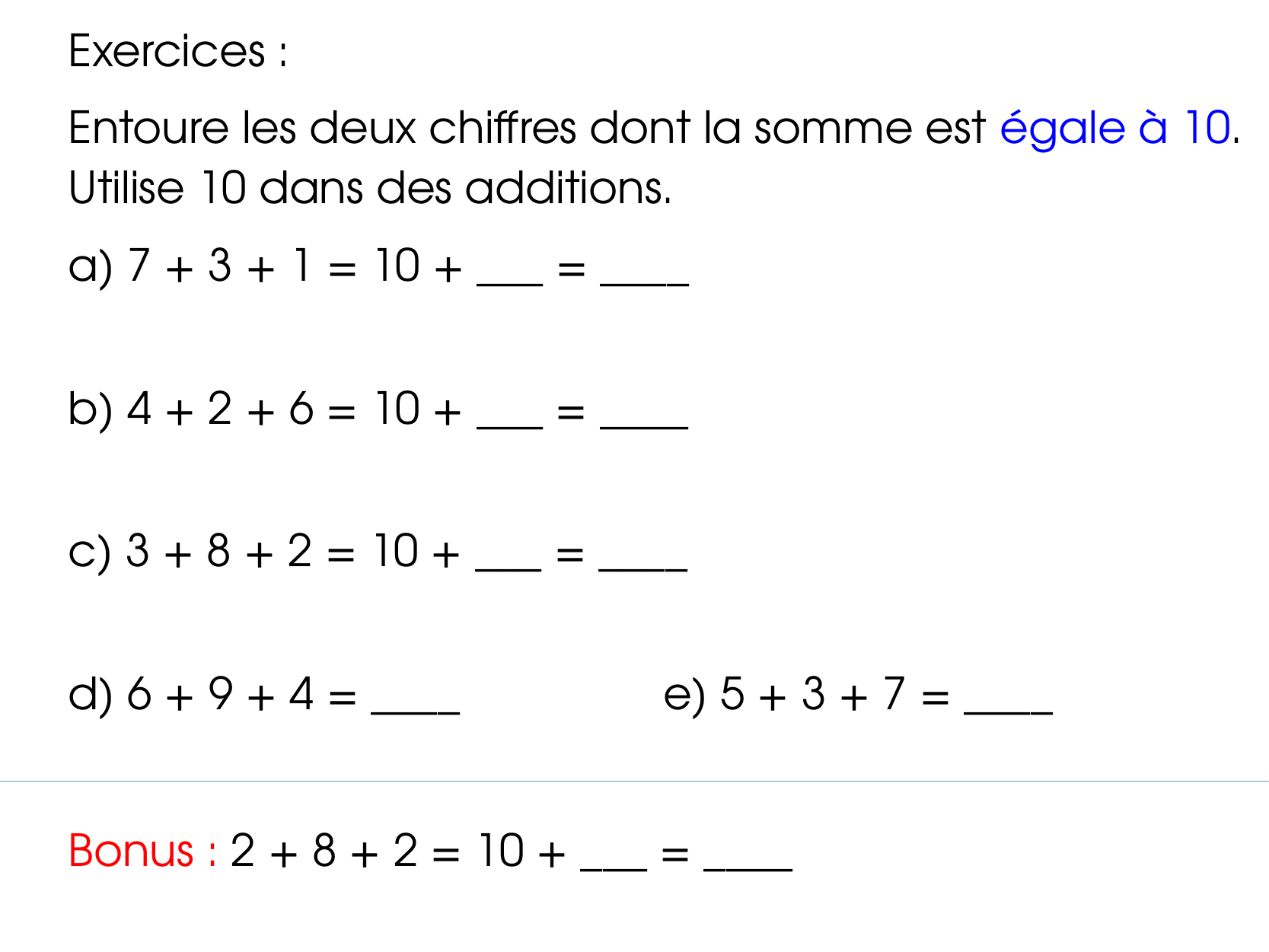

Exercices :
Entoure les deux chiffres dont la somme est égale à 10. Utilise 10 dans des additions.
a) 7 + 3 + 1 = 10 + ___ = ____
b) 4 + 2 + 6 = 10 + ___ = ____
c) 3 + 8 + 2 = 10 + ___ = ____
d) 6 + 9 + 4 = ____
e) 5 + 3 + 7 = ____
Bonus : 2 + 8 + 2 = 10 + ___ = ____